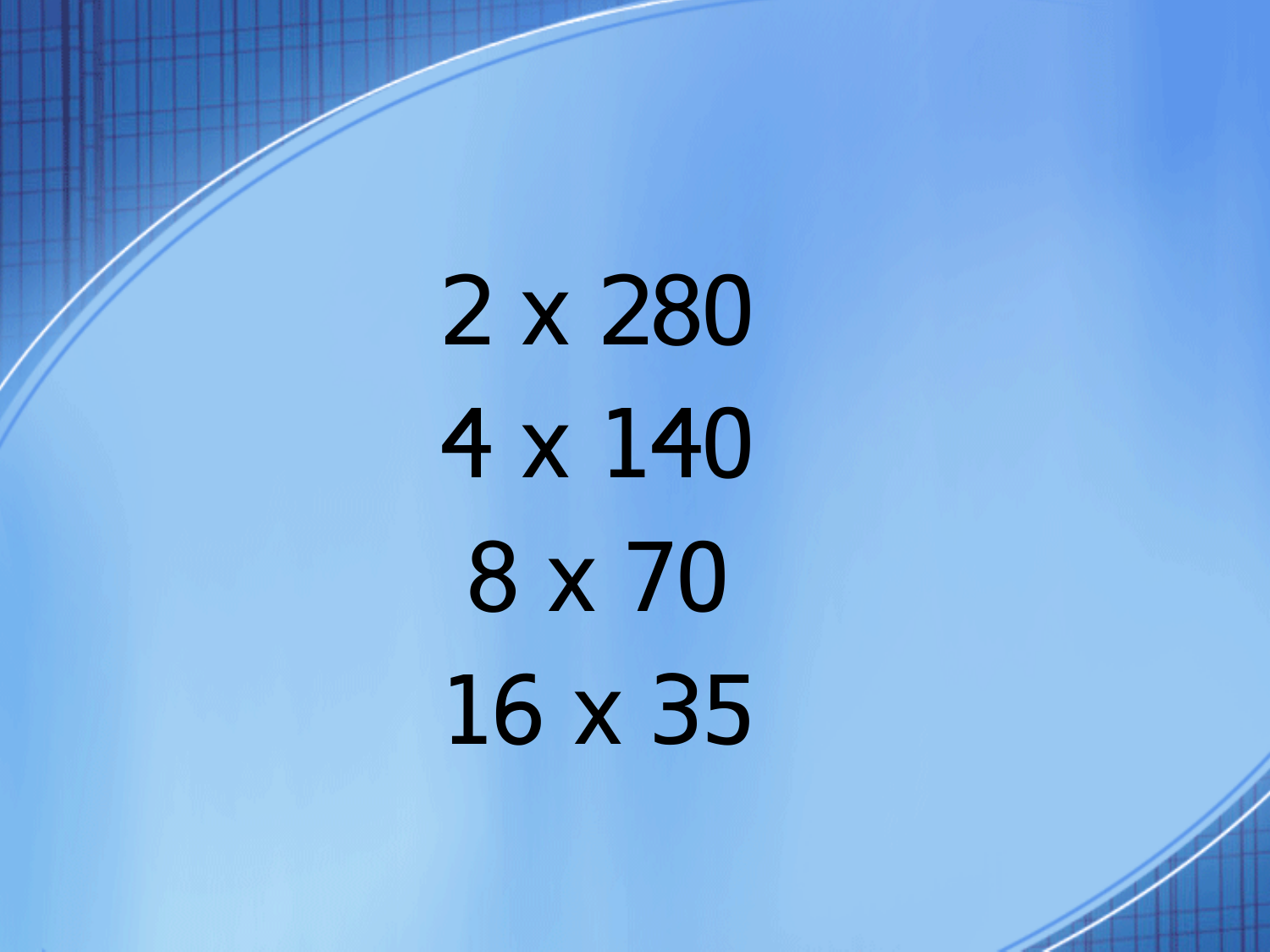

2 x 280
4 x 140
8 x 70
16 x 35